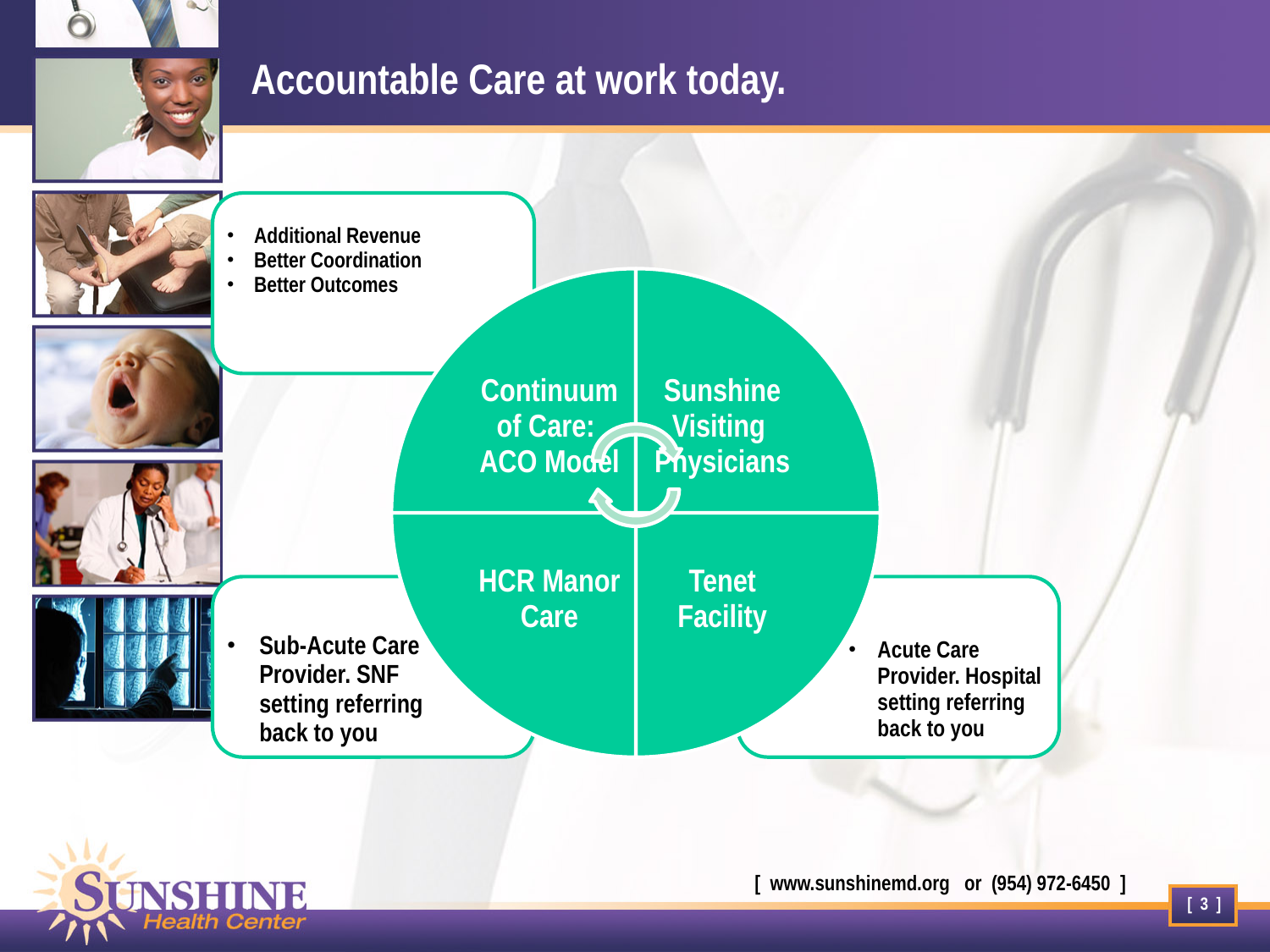

Accountable Care at work today.
Continuum of Care:  ACO Model
Additional Revenue
Sunshine Visiting  Physicians
Acute Care Provider. Hospital setting referring back to you
HCR Manor Care
Sub-Acute Care Provider. SNF setting referring back to you
Tenet Facility
Better Coordination
Better Outcomes
[  www.sunshinemd.org   or  (954) 972-6450  ]
[  3  ]